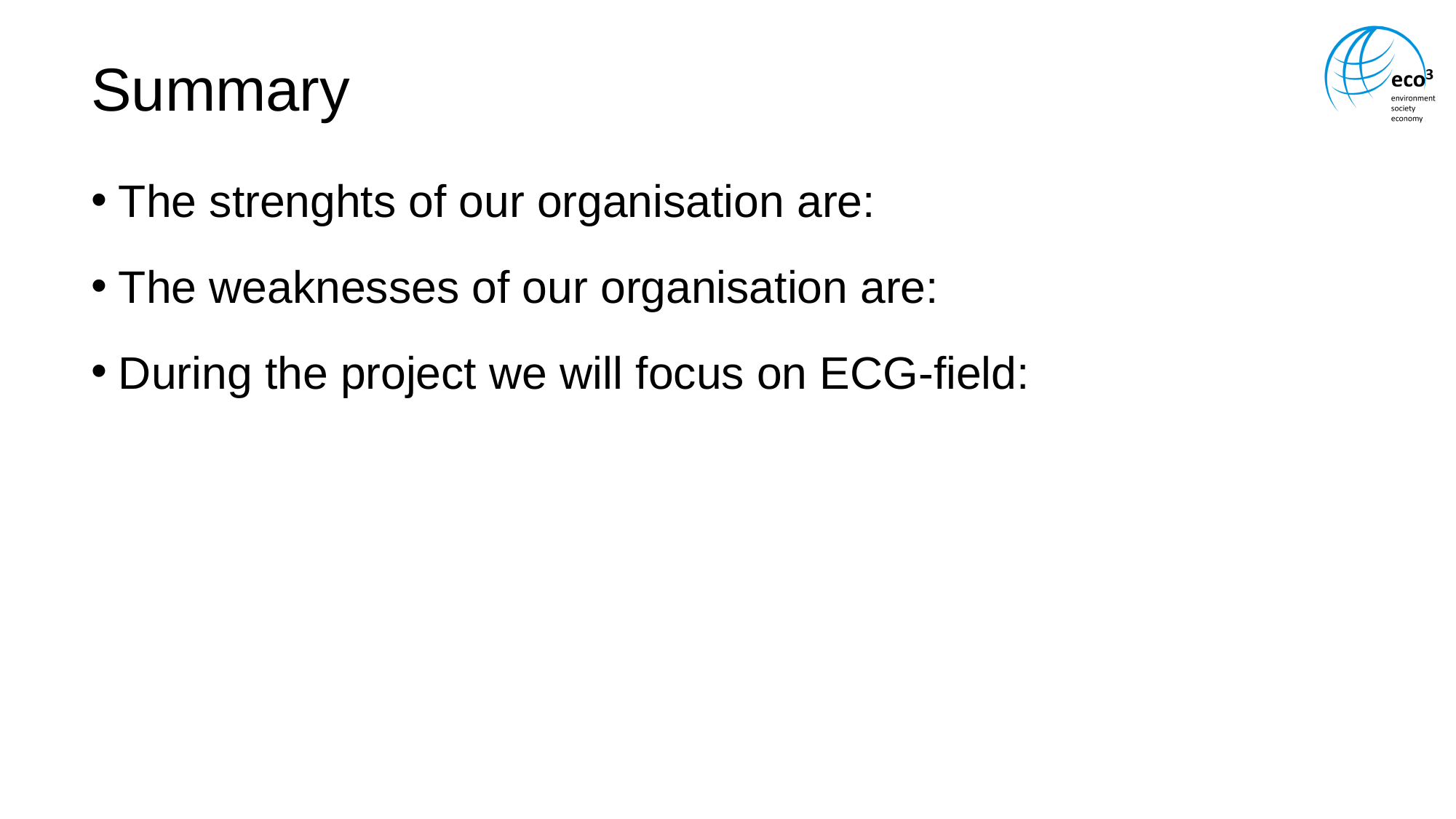

# Summary
The strenghts of our organisation are:
The weaknesses of our organisation are:
During the project we will focus on ECG-field: